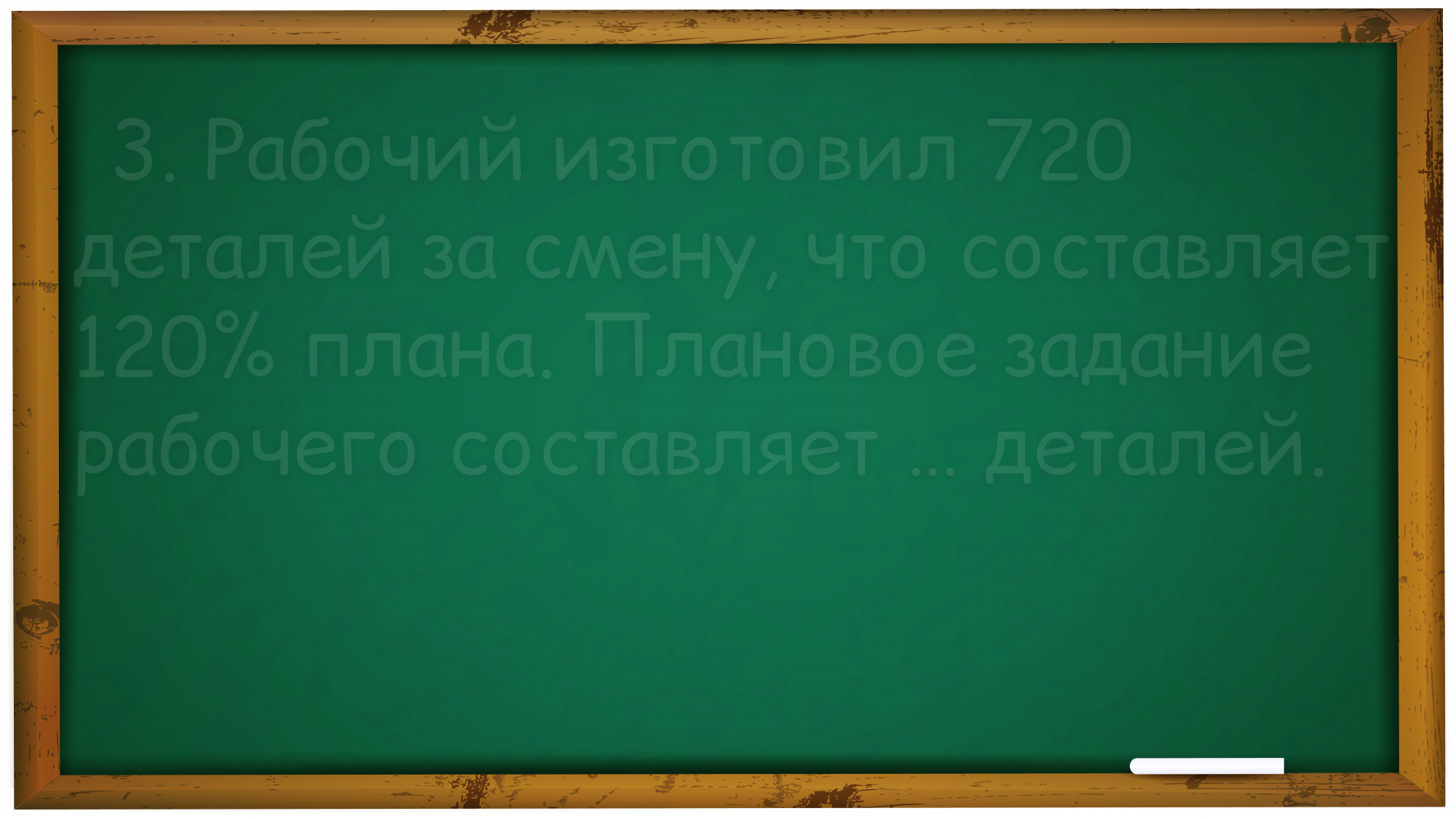

3. Рабочий изготовил 720 деталей за смену, что составляет 120% плана. Плановое задание рабочего составляет … деталей.